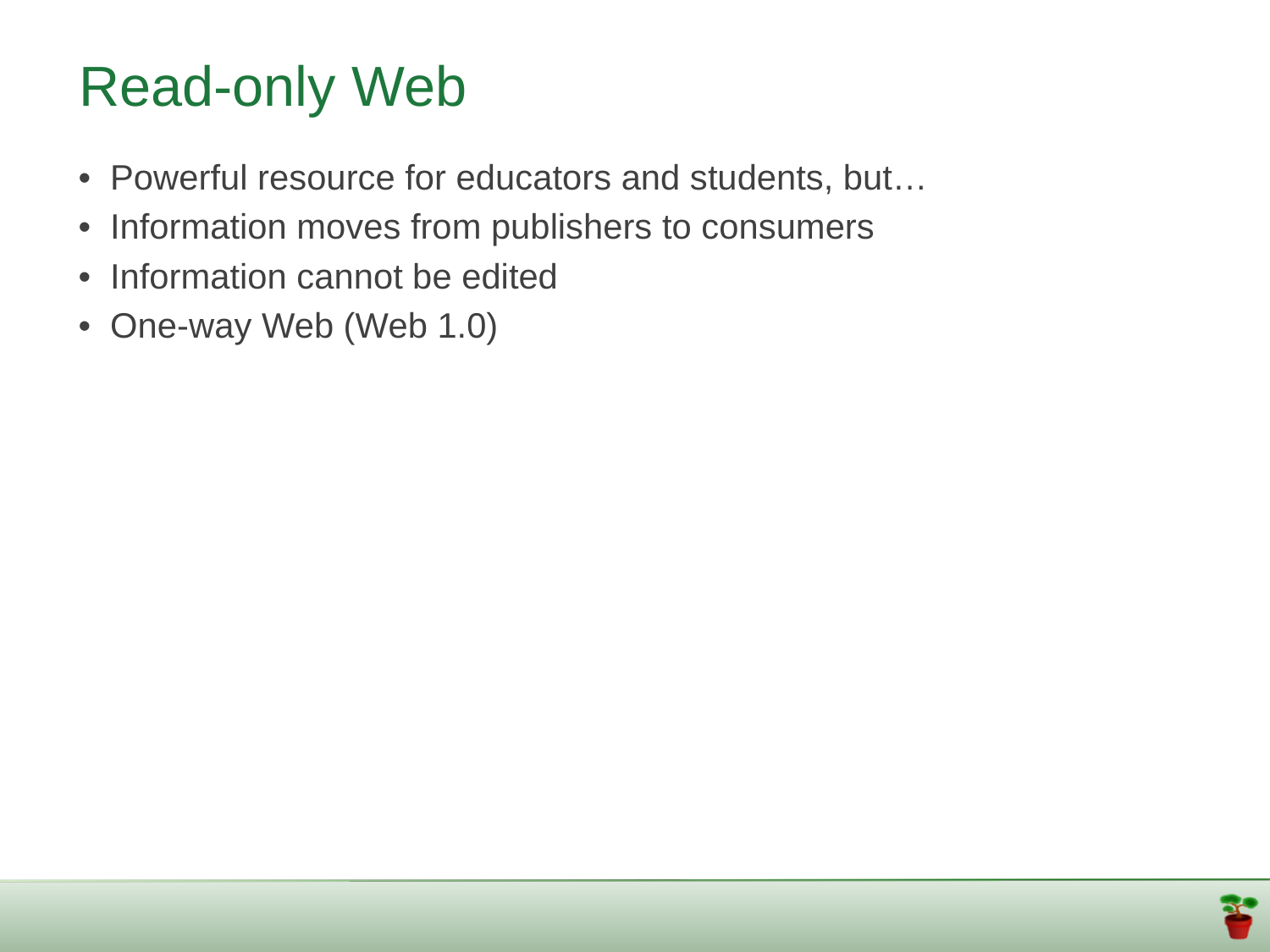

Read-only Web
•  Powerful resource for educators and students, but…
•  Information moves from publishers to consumers
•  Information cannot be edited
•  One-way Web (Web 1.0)